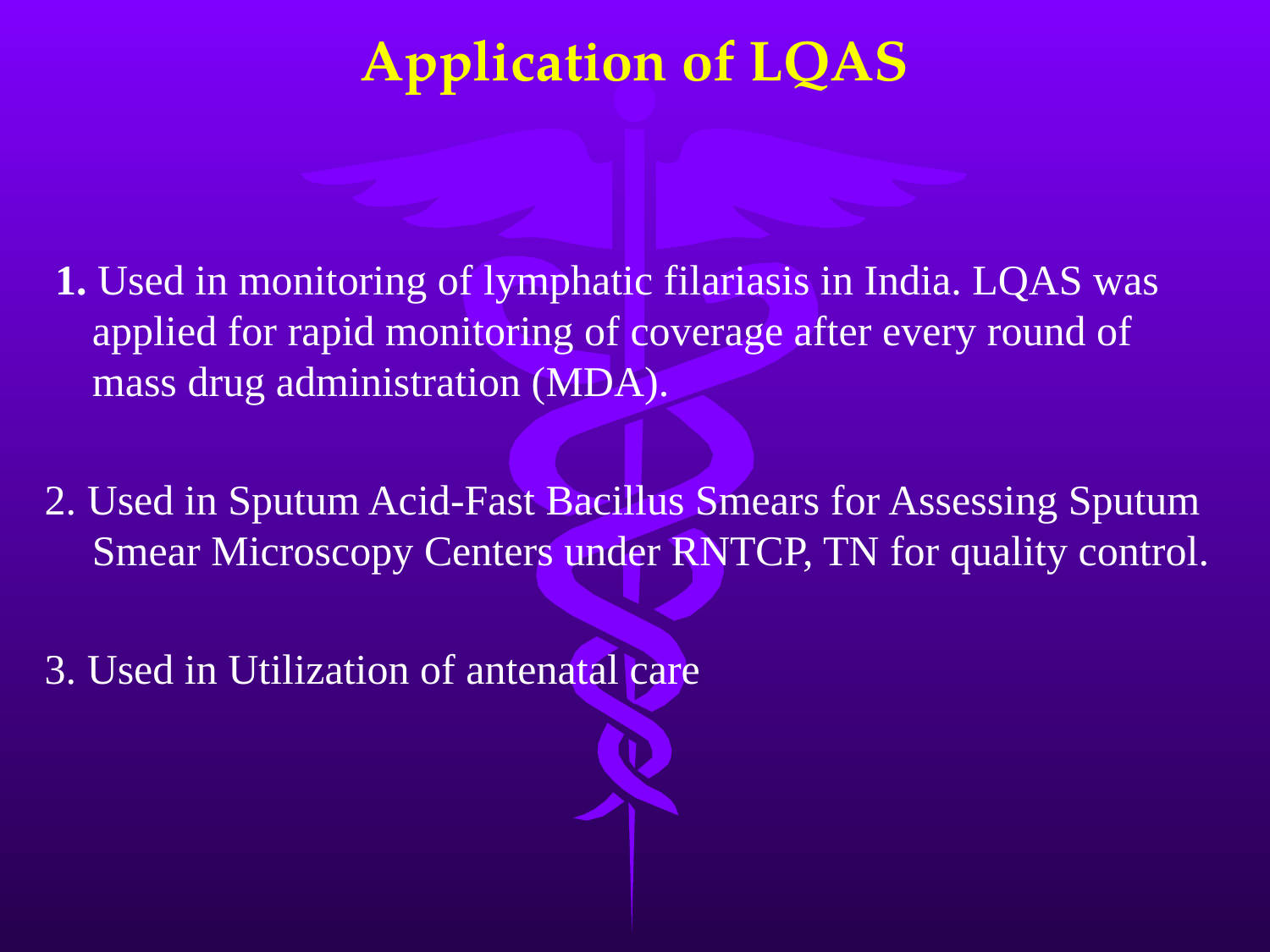

# Application of LQAS
 1. Used in monitoring of lymphatic filariasis in India. LQAS was applied for rapid monitoring of coverage after every round of mass drug administration (MDA).

2. Used in Sputum Acid-Fast Bacillus Smears for Assessing Sputum Smear Microscopy Centers under RNTCP, TN for quality control.

3. Used in Utilization of antenatal care